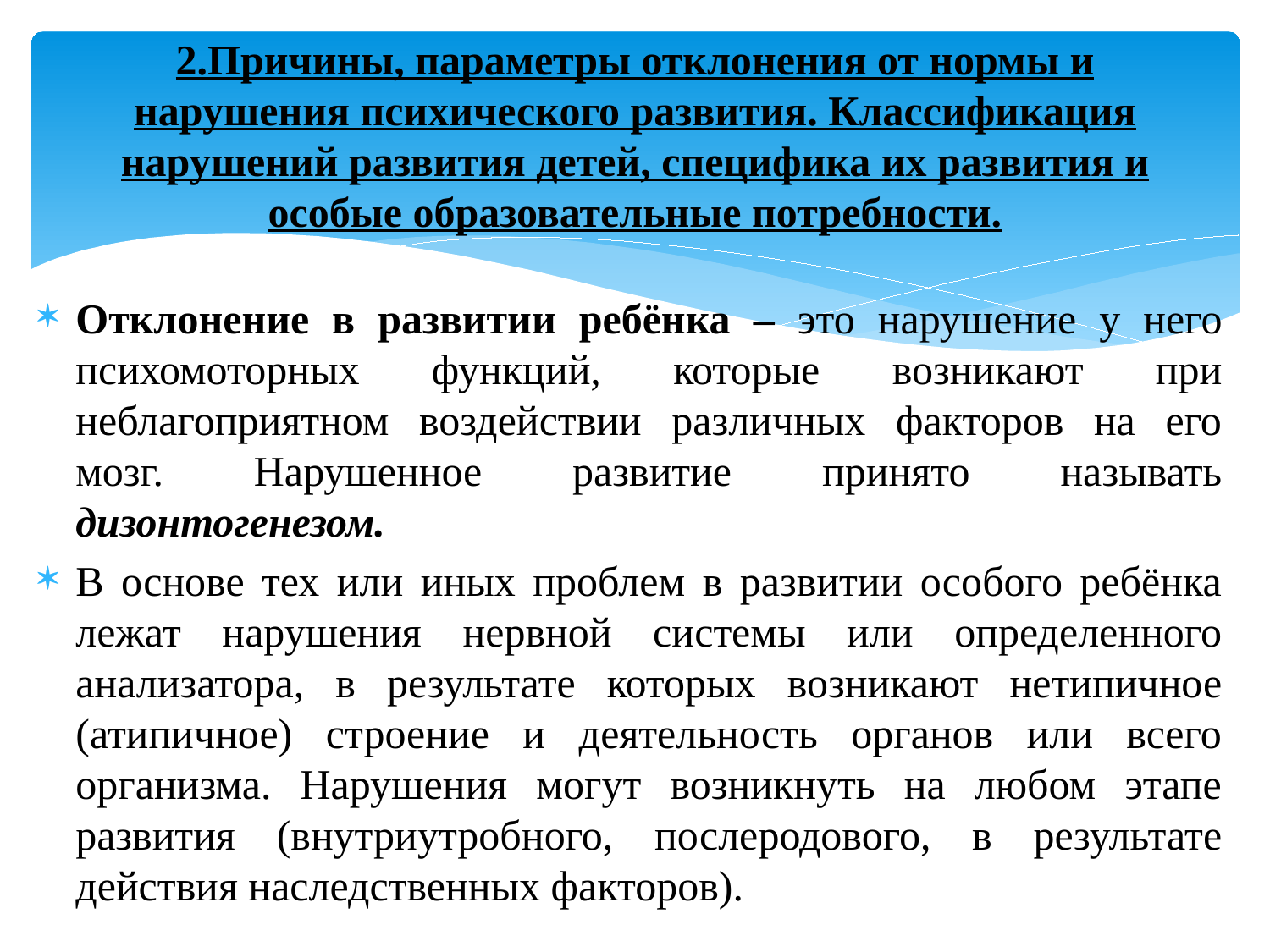

# 2.Причины, параметры отклонения от нормы и нарушения психического развития. Классификация нарушений развития детей, специфика их развития и особые образовательные потребности.

Отклонение в развитии ребёнка – это нарушение у него психомоторных функций, которые возникают при неблагоприятном воздействии различных факторов на его мозг. Нарушенное развитие принято называть дизонтогенезом.
В основе тех или иных проблем в развитии особого ребёнка лежат нарушения нервной системы или определенного анализатора, в результате которых возникают нетипичное (атипичное) строение и деятельность органов или всего организма. Нарушения могут возникнуть на любом этапе развития (внутриутробного, послеродового, в результате действия наследственных факторов).